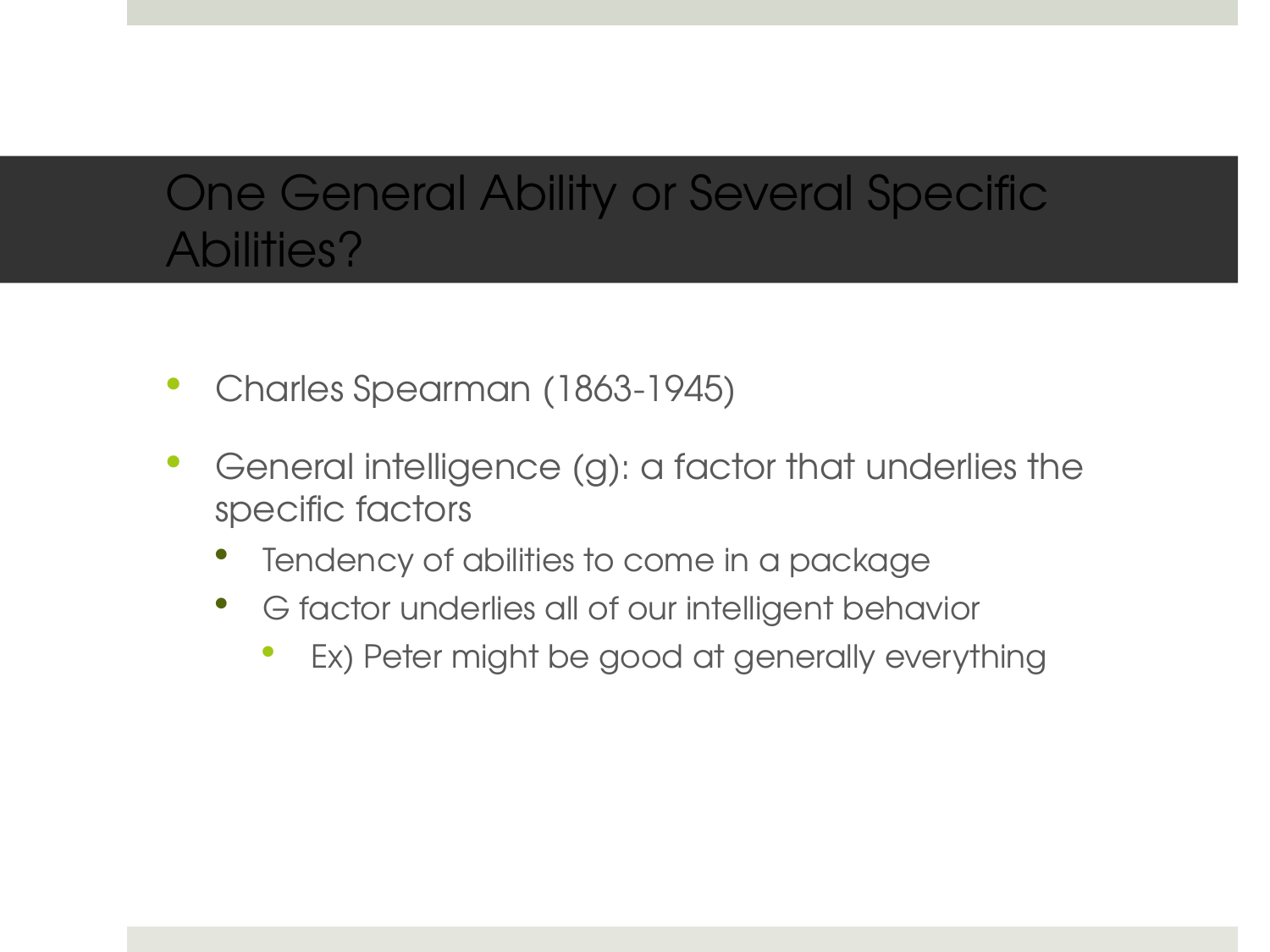

# One General Ability or Several Specific Abilities?
Charles Spearman (1863-1945)
General intelligence (g): a factor that underlies the specific factors
Tendency of abilities to come in a package
G factor underlies all of our intelligent behavior
Ex) Peter might be good at generally everything